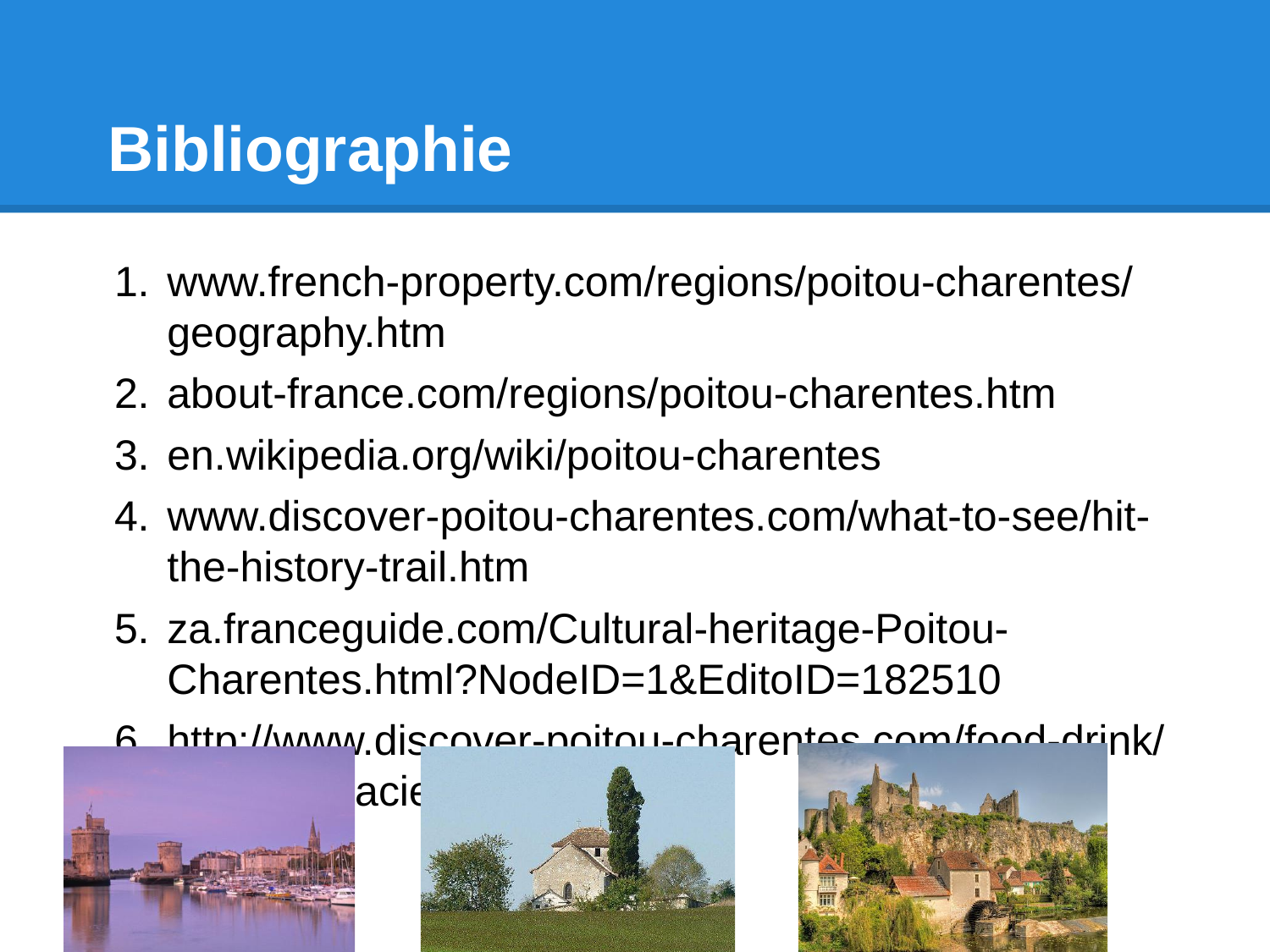

# Bibliographie
www.french-property.com/regions/poitou-charentes/geography.htm
about-france.com/regions/poitou-charentes.htm
en.wikipedia.org/wiki/poitou-charentes
www.discover-poitou-charentes.com/what-to-see/hit-the-history-trail.htm
za.franceguide.com/Cultural-heritage-Poitou-Charentes.html?NodeID=1&EditoID=182510
http://www.discover-poitou-charentes.com/food-drink/local-delicacies.htm